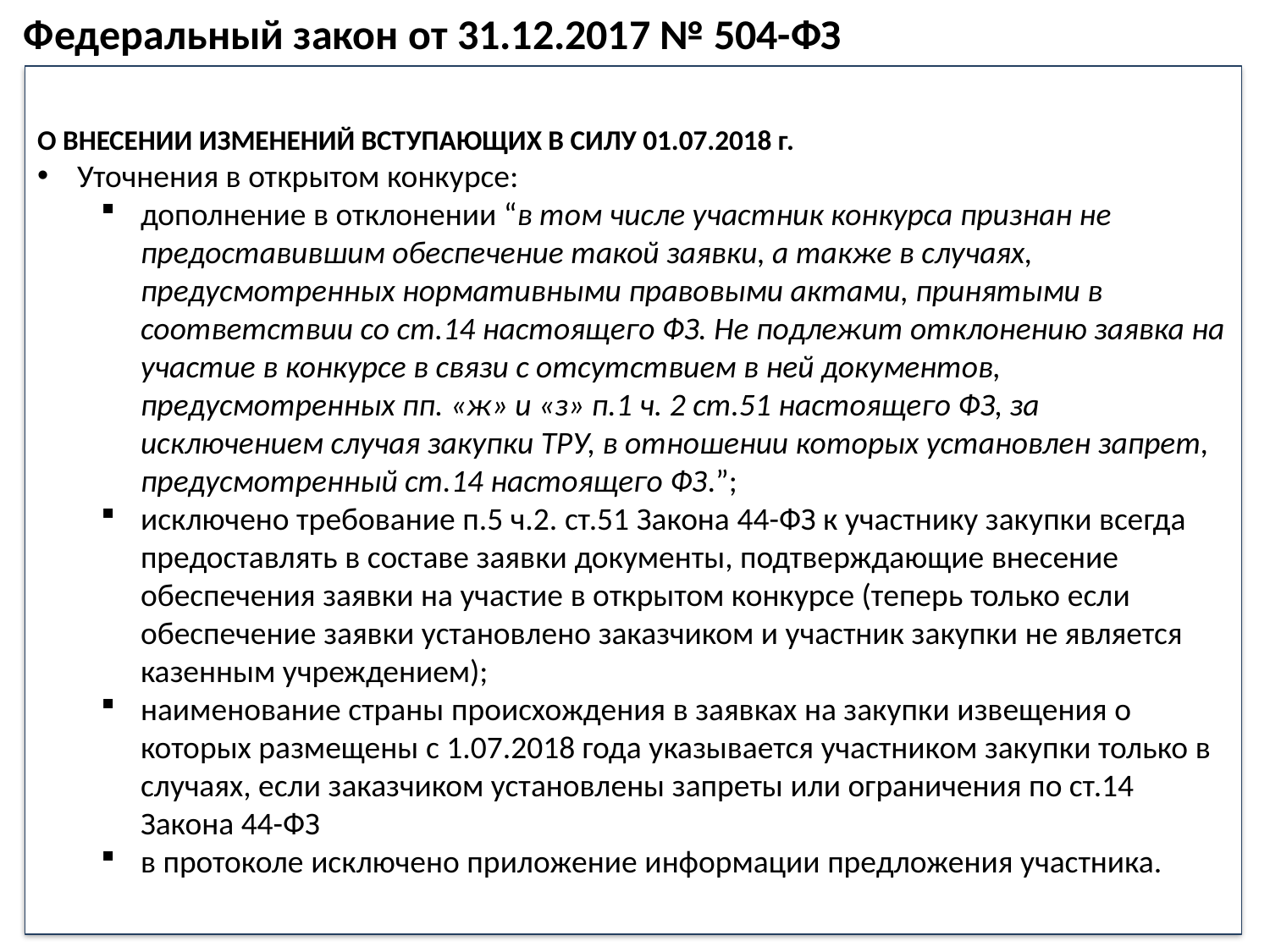

Федеральный закон от 31.12.2017 № 504-ФЗ
О ВНЕСЕНИИ ИЗМЕНЕНИЙ ВСТУПАЮЩИХ В СИЛУ 01.07.2018 г.
Уточнения в открытом конкурсе:
дополнение в отклонении “в том числе участник конкурса признан не предоставившим обеспечение такой заявки, а также в случаях, предусмотренных нормативными правовыми актами, принятыми в соответствии со ст.14 настоящего ФЗ. Не подлежит отклонению заявка на участие в конкурсе в связи с отсутствием в ней документов, предусмотренных пп. «ж» и «з» п.1 ч. 2 ст.51 настоящего ФЗ, за исключением случая закупки ТРУ, в отношении которых установлен запрет, предусмотренный ст.14 настоящего ФЗ.”;
исключено требование п.5 ч.2. ст.51 Закона 44-ФЗ к участнику закупки всегда предоставлять в составе заявки документы, подтверждающие внесение обеспечения заявки на участие в открытом конкурсе (теперь только если обеспечение заявки установлено заказчиком и участник закупки не является казенным учреждением);
наименование страны происхождения в заявках на закупки извещения о которых размещены с 1.07.2018 года указывается участником закупки только в случаях, если заказчиком установлены запреты или ограничения по ст.14 Закона 44-ФЗ
в протоколе исключено приложение информации предложения участника.
59